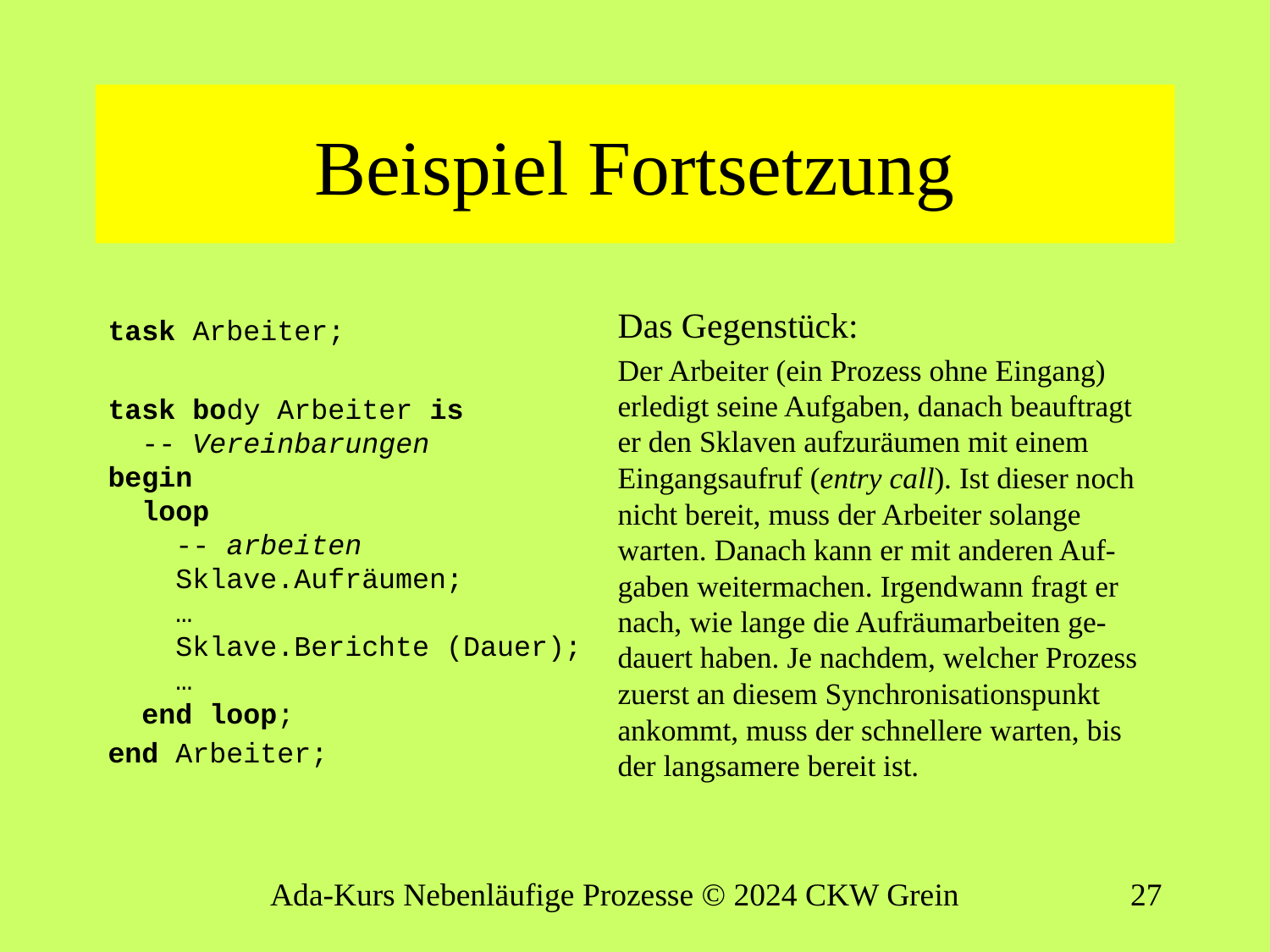

# Beispiel Fortsetzung
Das Gegenstück:
Der Arbeiter (ein Prozess ohne Eingang) erledigt seine Aufgaben, danach beauftragt er den Sklaven aufzuräumen mit einem Eingangsaufruf (entry call). Ist dieser noch nicht bereit, muss der Arbeiter solange warten. Danach kann er mit anderen Auf-gaben weitermachen. Irgendwann fragt er nach, wie lange die Aufräumarbeiten ge-dauert haben. Je nachdem, welcher Prozess zuerst an diesem Synchronisationspunkt ankommt, muss der schnellere warten, bis der langsamere bereit ist.
task Arbeiter;

task body Arbeiter is
  -- Vereinbarungen
begin
  loop
    -- arbeiten
    Sklave.Aufräumen;
    …
    Sklave.Berichte (Dauer);
    …
  end loop;
end Arbeiter;
Ada-Kurs Nebenläufige Prozesse © 2024 CKW Grein
27